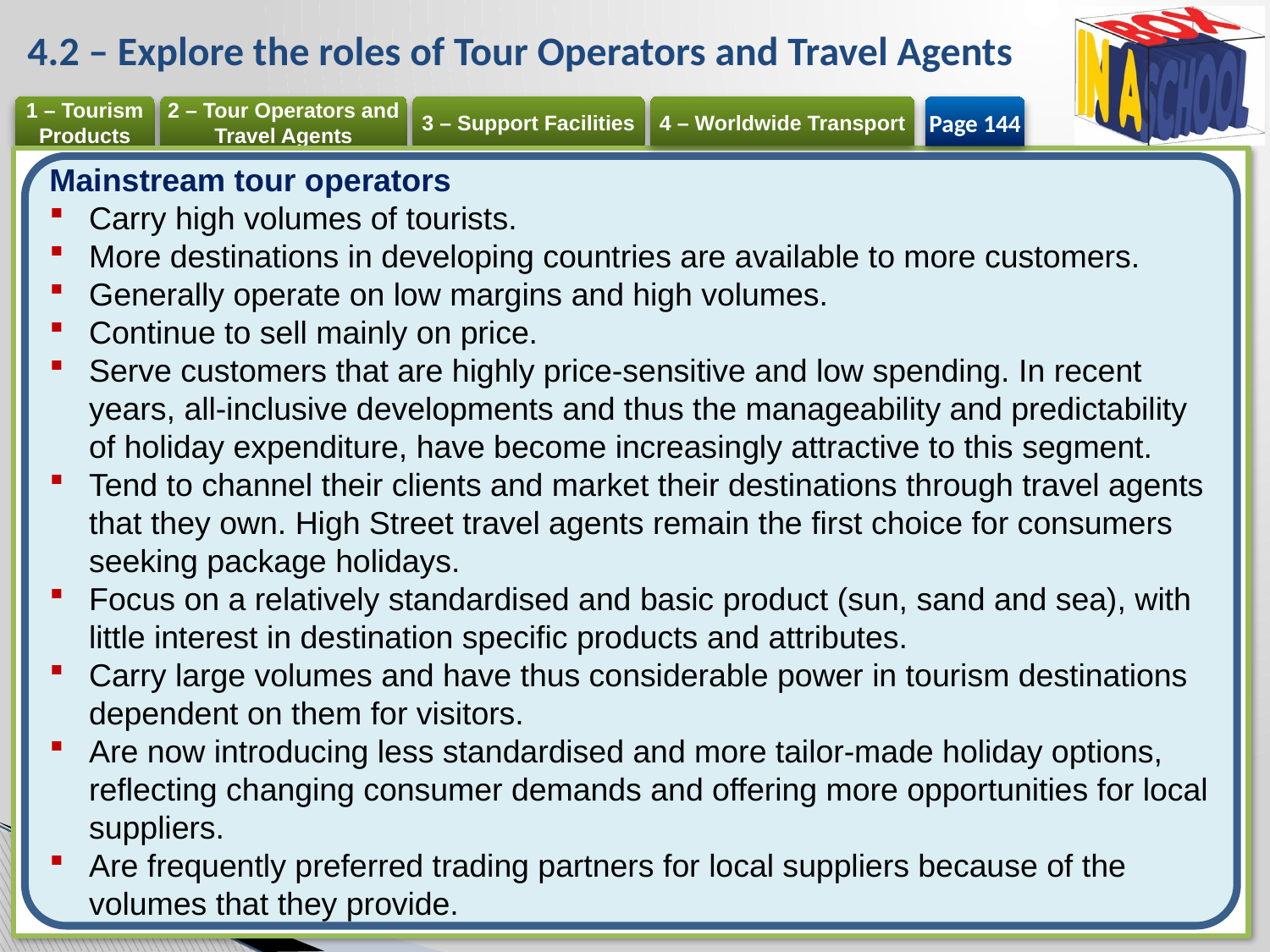

# 4.2 – Explore the roles of Tour Operators and Travel Agents
Page 144
Mainstream tour operators
Carry high volumes of tourists.
More destinations in developing countries are available to more customers.
Generally operate on low margins and high volumes.
Continue to sell mainly on price.
Serve customers that are highly price-sensitive and low spending. In recent years, all-inclusive developments and thus the manageability and predictability of holiday expenditure, have become increasingly attractive to this segment.
Tend to channel their clients and market their destinations through travel agents that they own. High Street travel agents remain the first choice for consumers seeking package holidays.
Focus on a relatively standardised and basic product (sun, sand and sea), with little interest in destination specific products and attributes.
Carry large volumes and have thus considerable power in tourism destinations dependent on them for visitors.
Are now introducing less standardised and more tailor-made holiday options, reflecting changing consumer demands and offering more opportunities for local suppliers.
Are frequently preferred trading partners for local suppliers because of the volumes that they provide.